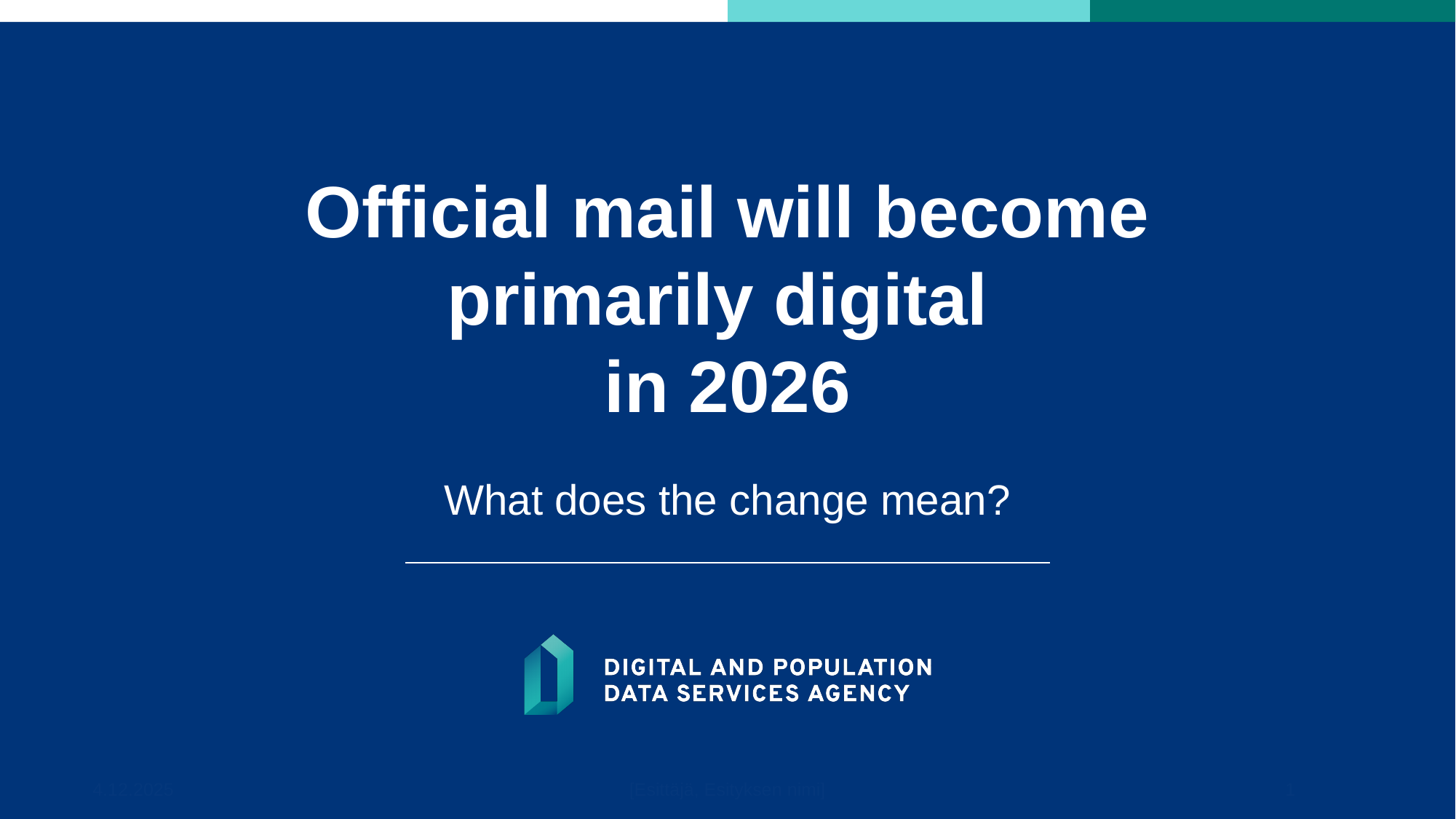

# Official mail will become primarily digital in 2026
What does the change mean?

4.12.2025
[Esittäjä, Esityksen nimi]
1